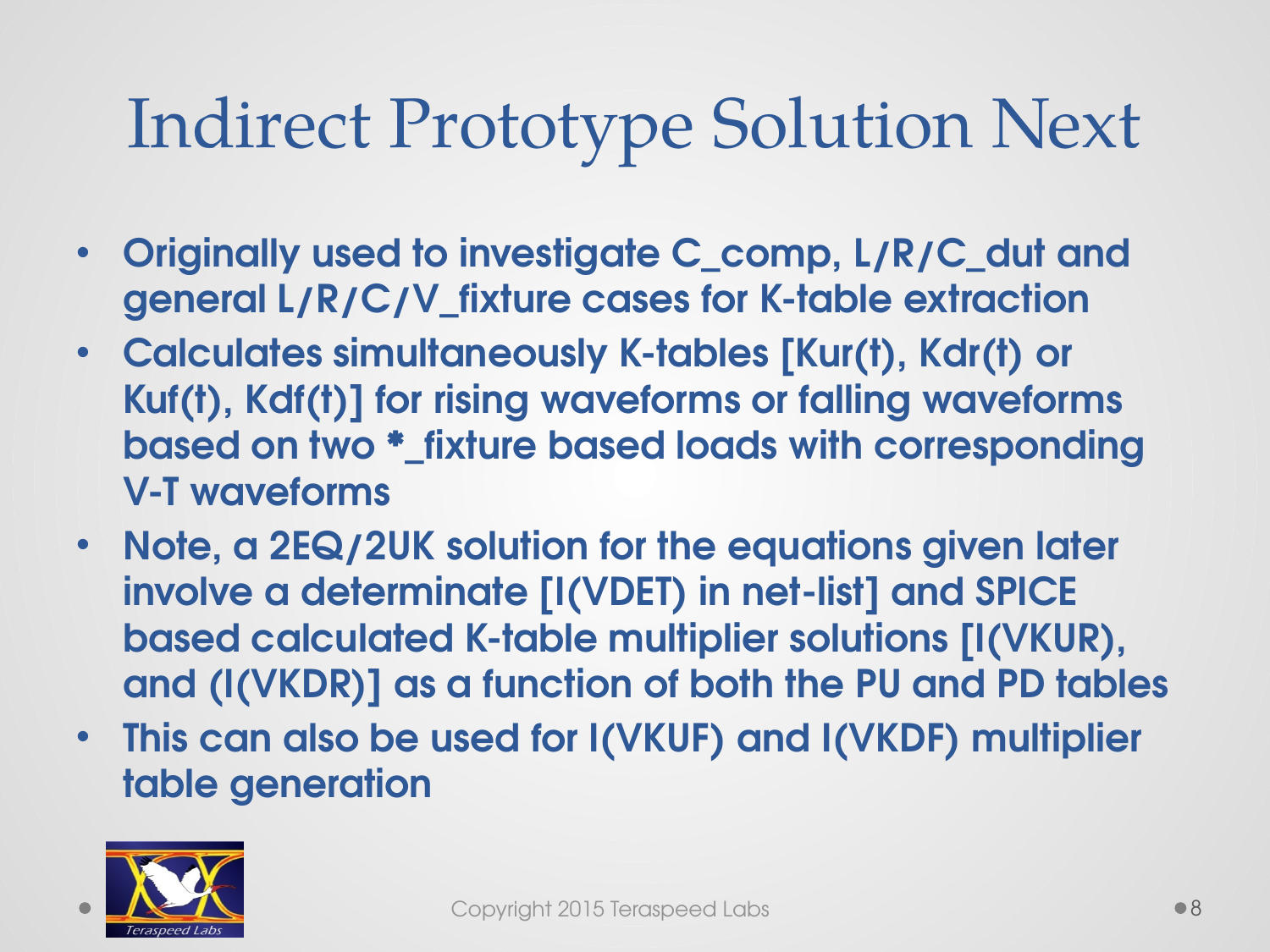

# Indirect Prototype Solution Next
Originally used to investigate C_comp, L/R/C_dut and general L/R/C/V_fixture cases for K-table extraction
Calculates simultaneously K-tables [Kur(t), Kdr(t) or Kuf(t), Kdf(t)] for rising waveforms or falling waveforms based on two *_fixture based loads with corresponding V-T waveforms
Note, a 2EQ/2UK solution for the equations given later involve a determinate [I(VDET) in net-list] and SPICE based calculated K-table multiplier solutions [I(VKUR), and (I(VKDR)] as a function of both the PU and PD tables
This can also be used for I(VKUF) and I(VKDF) multiplier table generation
8
Copyright 2015 Teraspeed Labs